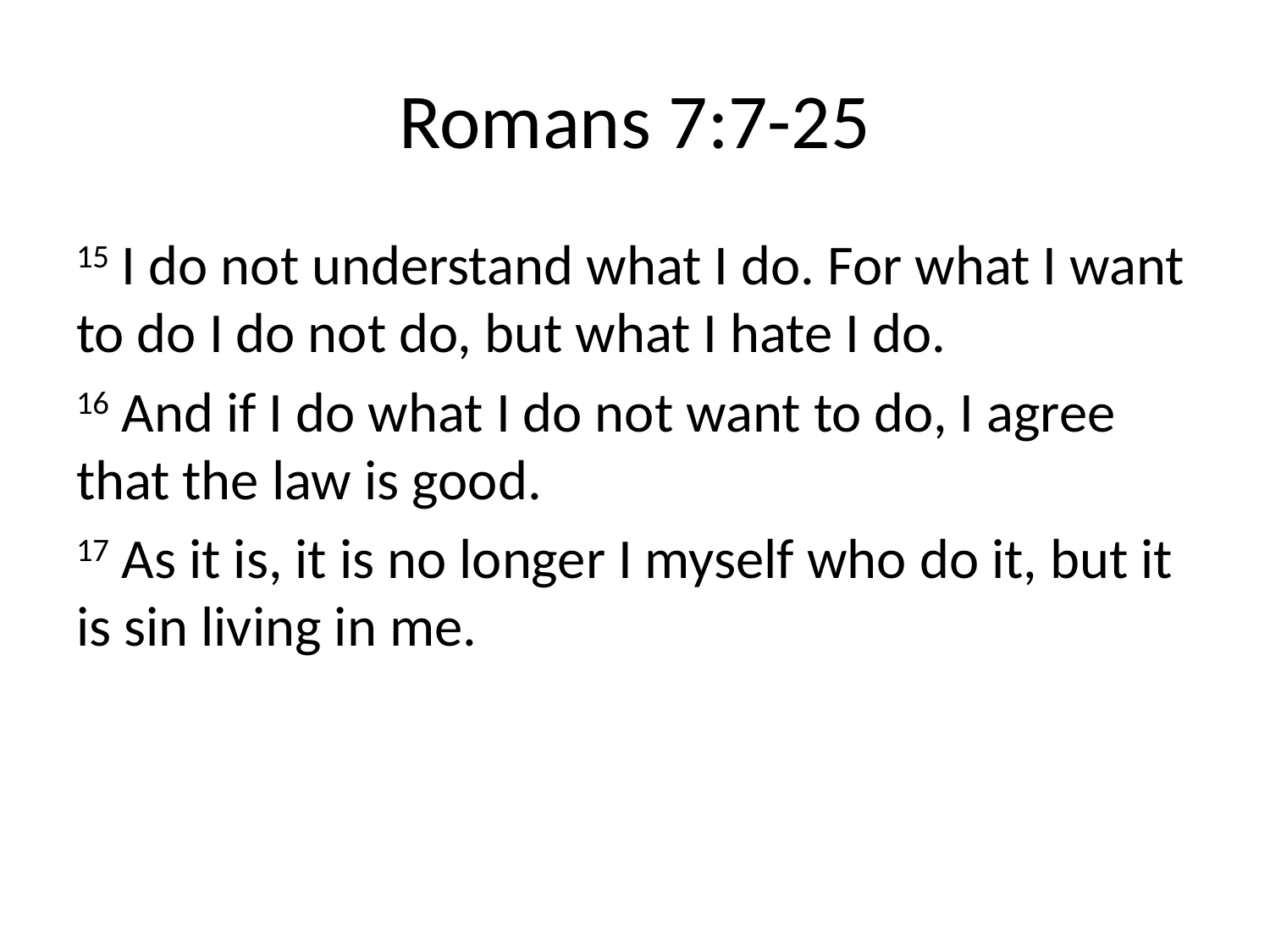

# Romans 7:7-25
15 I do not understand what I do. For what I want to do I do not do, but what I hate I do.
16 And if I do what I do not want to do, I agree that the law is good.
17 As it is, it is no longer I myself who do it, but it is sin living in me.